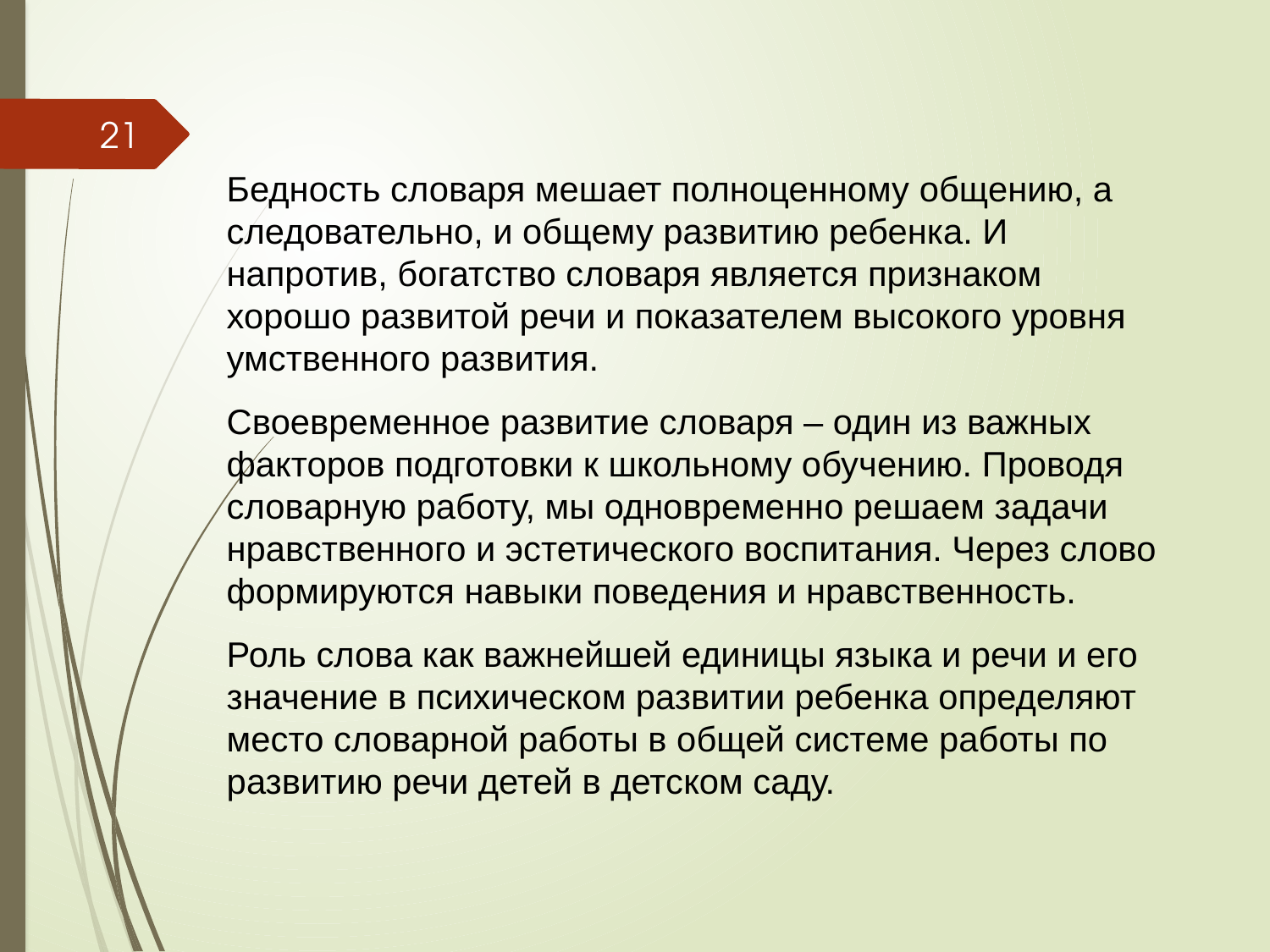

21
Бедность словаря мешает полноценному общению, а следовательно, и общему развитию ребенка. И напротив, богатство словаря является признаком хорошо развитой речи и показателем высокого уровня умственного развития.
Своевременное развитие словаря – один из важных факторов подготовки к школьному обучению. Проводя словарную работу, мы одновременно решаем задачи нравственного и эстетического воспитания. Через слово формируются навыки поведения и нравственность.
Роль слова как важнейшей единицы языка и речи и его значение в психическом развитии ребенка определяют место словарной работы в общей системе работы по развитию речи детей в детском саду.